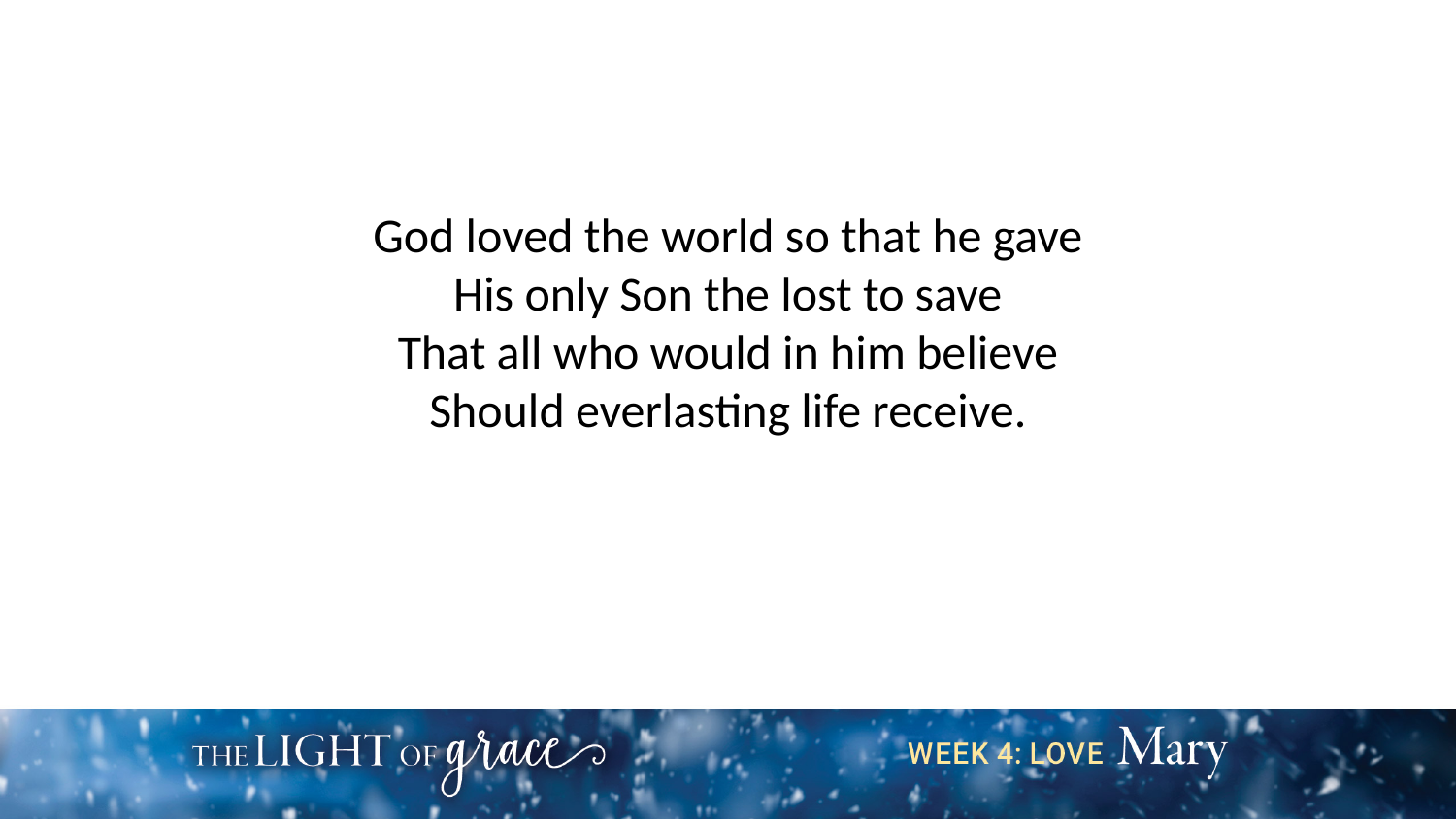

God loved the world so that he gave
His only Son the lost to save
That all who would in him believe
Should everlasting life receive.